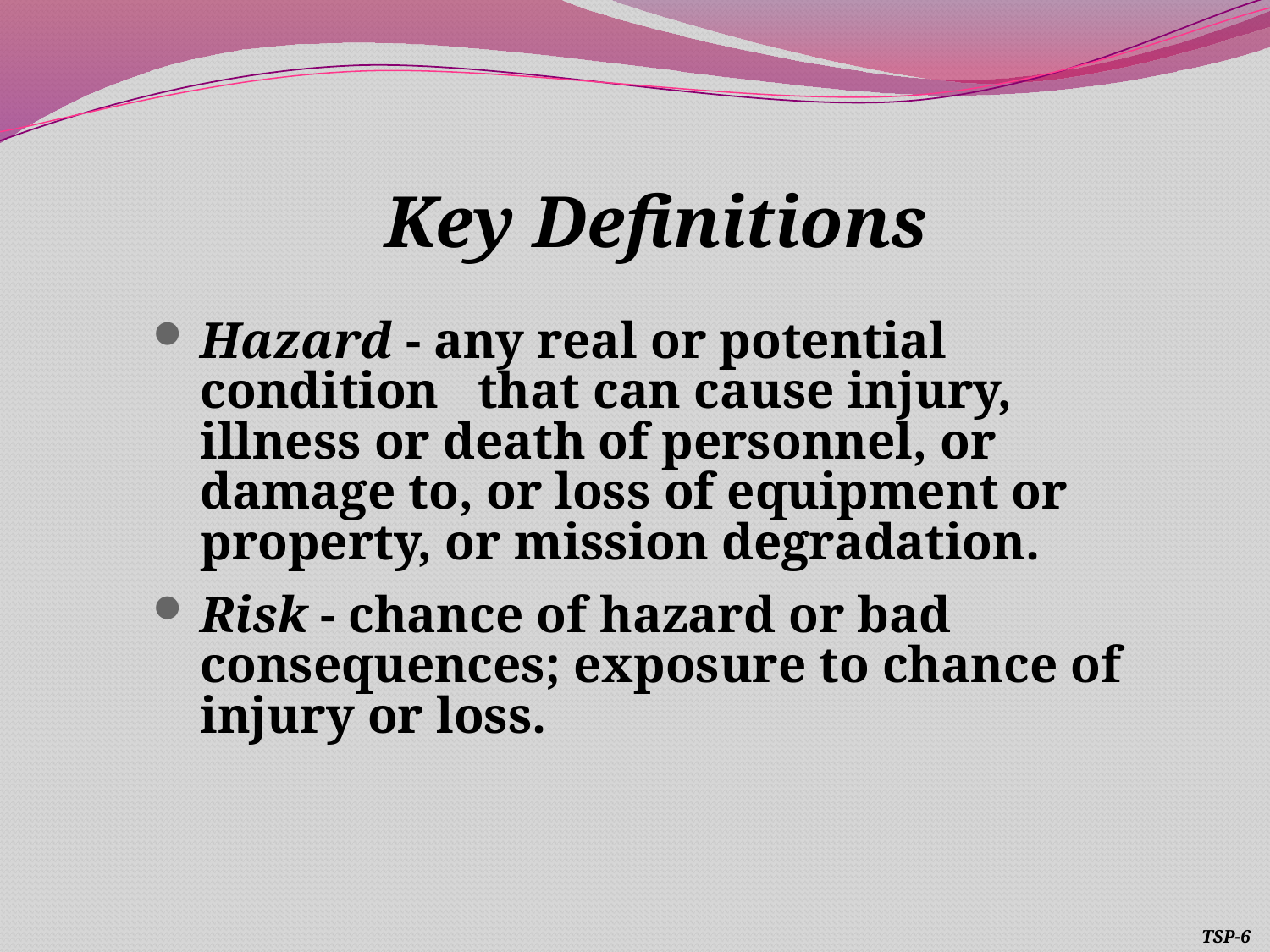

Key Definitions
Hazard - any real or potential condition   that can cause injury, illness or death of personnel, or damage to, or loss of equipment or property, or mission degradation.
Risk - chance of hazard or bad consequences; exposure to chance of injury or loss.
TSP-6